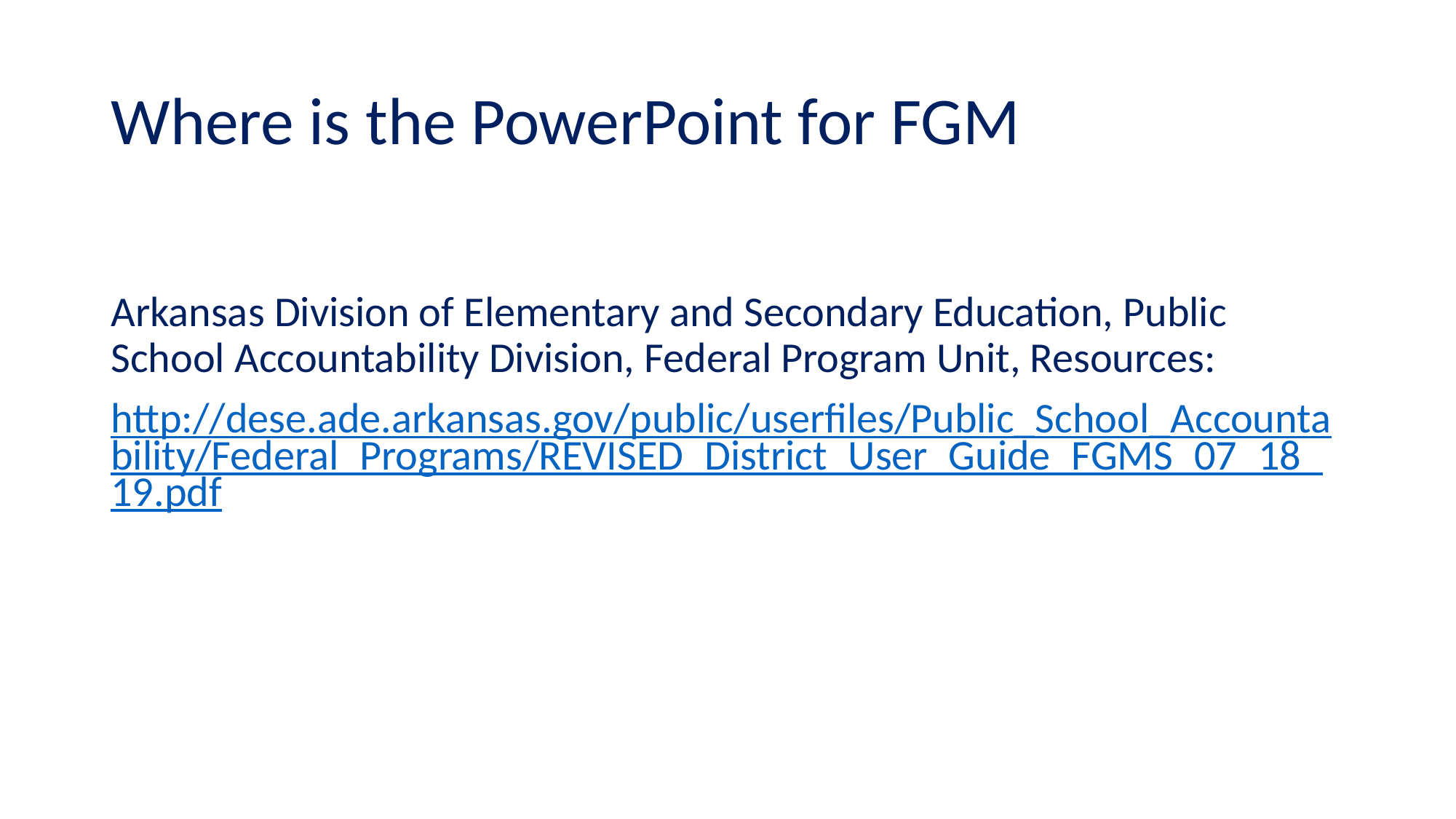

# Where is the PowerPoint for FGM

Arkansas Division of Elementary and Secondary Education, Public School Accountability Division, Federal Program Unit, Resources:
http://dese.ade.arkansas.gov/public/userfiles/Public_School_Accountability/Federal_Programs/REVISED_District_User_Guide_FGMS_07_18_19.pdf